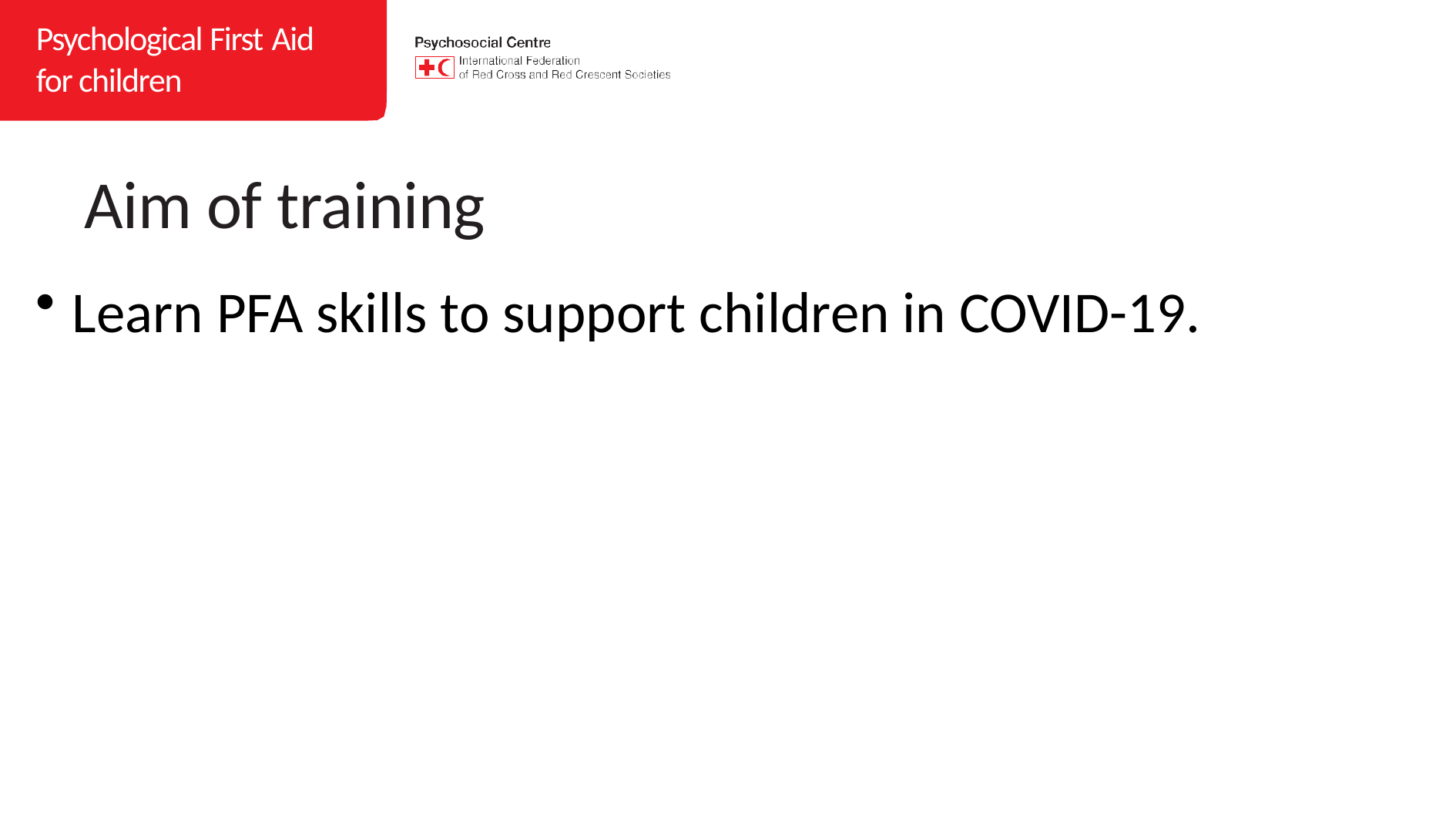

Module 2 Basic PFA

Aim of training
Learn PFA skills to support children in COVID-19.